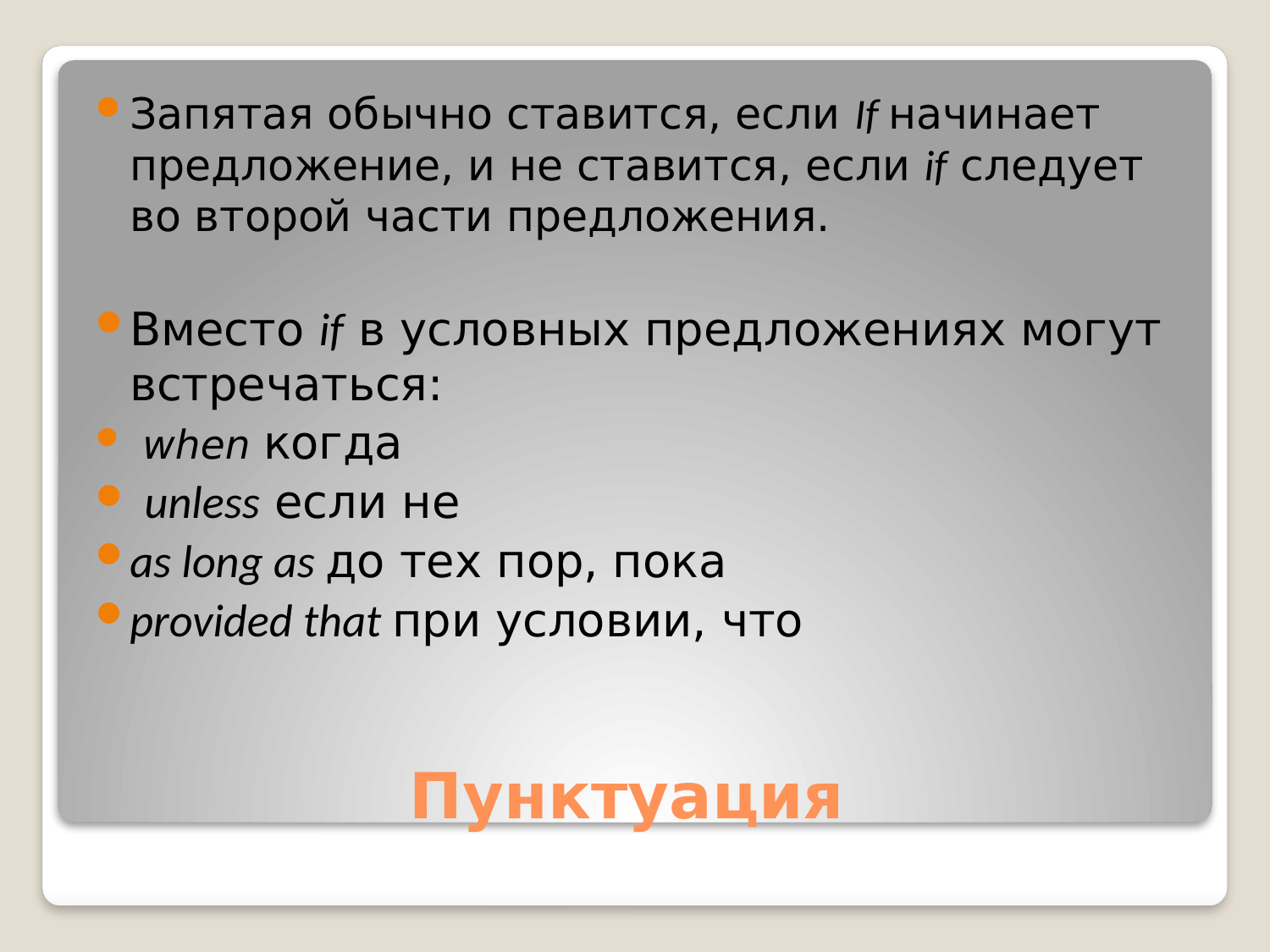

Запятая обычно ставится, если If начинает предложение, и не ставится, если if следует во второй части предложения.

Вместо if в условных предложениях могут встречаться:
 when когда
 unless если не
as long as до тех пор, пока
provided that при условии, что
# Пунктуация